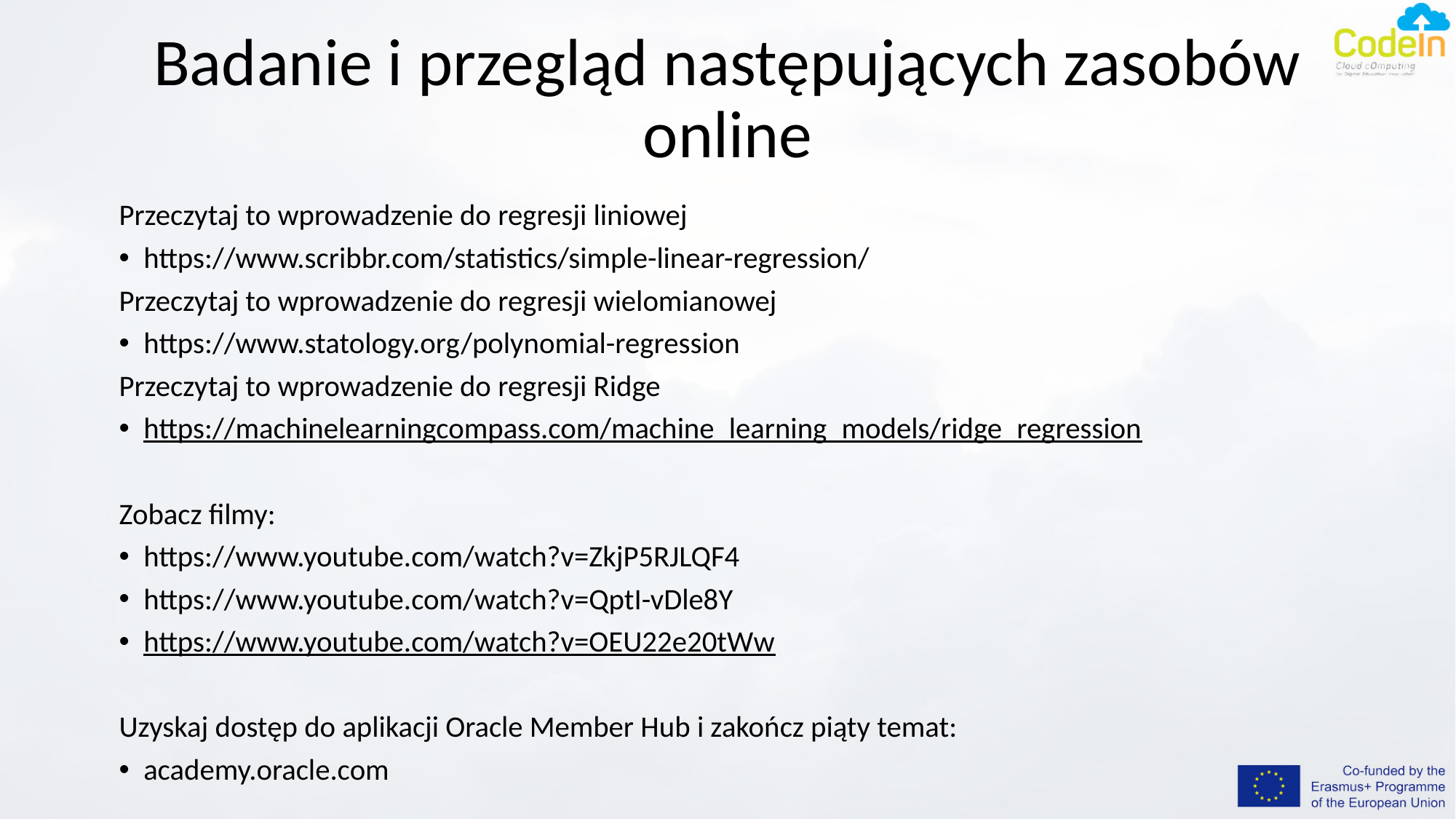

# Badanie i przegląd następujących zasobów online
Przeczytaj to wprowadzenie do regresji liniowej
https://www.scribbr.com/statistics/simple-linear-regression/
Przeczytaj to wprowadzenie do regresji wielomianowej
https://www.statology.org/polynomial-regression
Przeczytaj to wprowadzenie do regresji Ridge
https://machinelearningcompass.com/machine_learning_models/ridge_regression

Zobacz filmy:
https://www.youtube.com/watch?v=ZkjP5RJLQF4
https://www.youtube.com/watch?v=QptI-vDle8Y
https://www.youtube.com/watch?v=OEU22e20tWw

Uzyskaj dostęp do aplikacji Oracle Member Hub i zakończ piąty temat:
academy.oracle.com